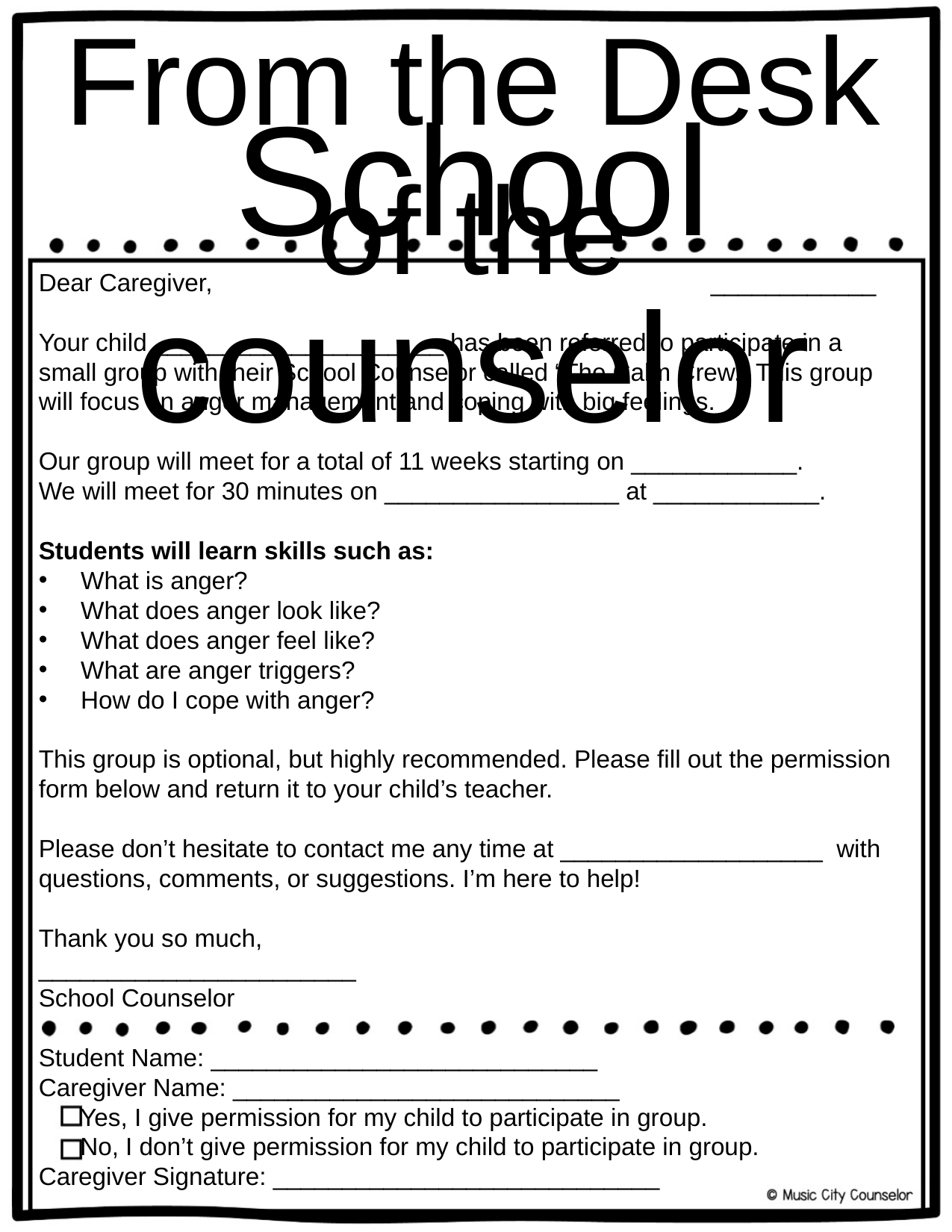

From the Desk of the
School counselor
Dear Caregiver,					____________

Your child _____________________ has been referred to participate in a small group with their School Counselor called “The Calm Crew.” This group will focus on anger management and coping with big feelings.

Our group will meet for a total of 11 weeks starting on ____________.
We will meet for 30 minutes on _________________ at ____________.

Students will learn skills such as:
What is anger?
What does anger look like?
What does anger feel like?
What are anger triggers?
How do I cope with anger?

This group is optional, but highly recommended. Please fill out the permission form below and return it to your child’s teacher.

Please don’t hesitate to contact me any time at ___________________  with questions, comments, or suggestions. I’m here to help!

Thank you so much,
_______________________
School Counselor

Student Name: ____________________________
Caregiver Name: ____________________________
      Yes, I give permission for my child to participate in group.
      No, I don’t give permission for my child to participate in group.
Caregiver Signature: ____________________________